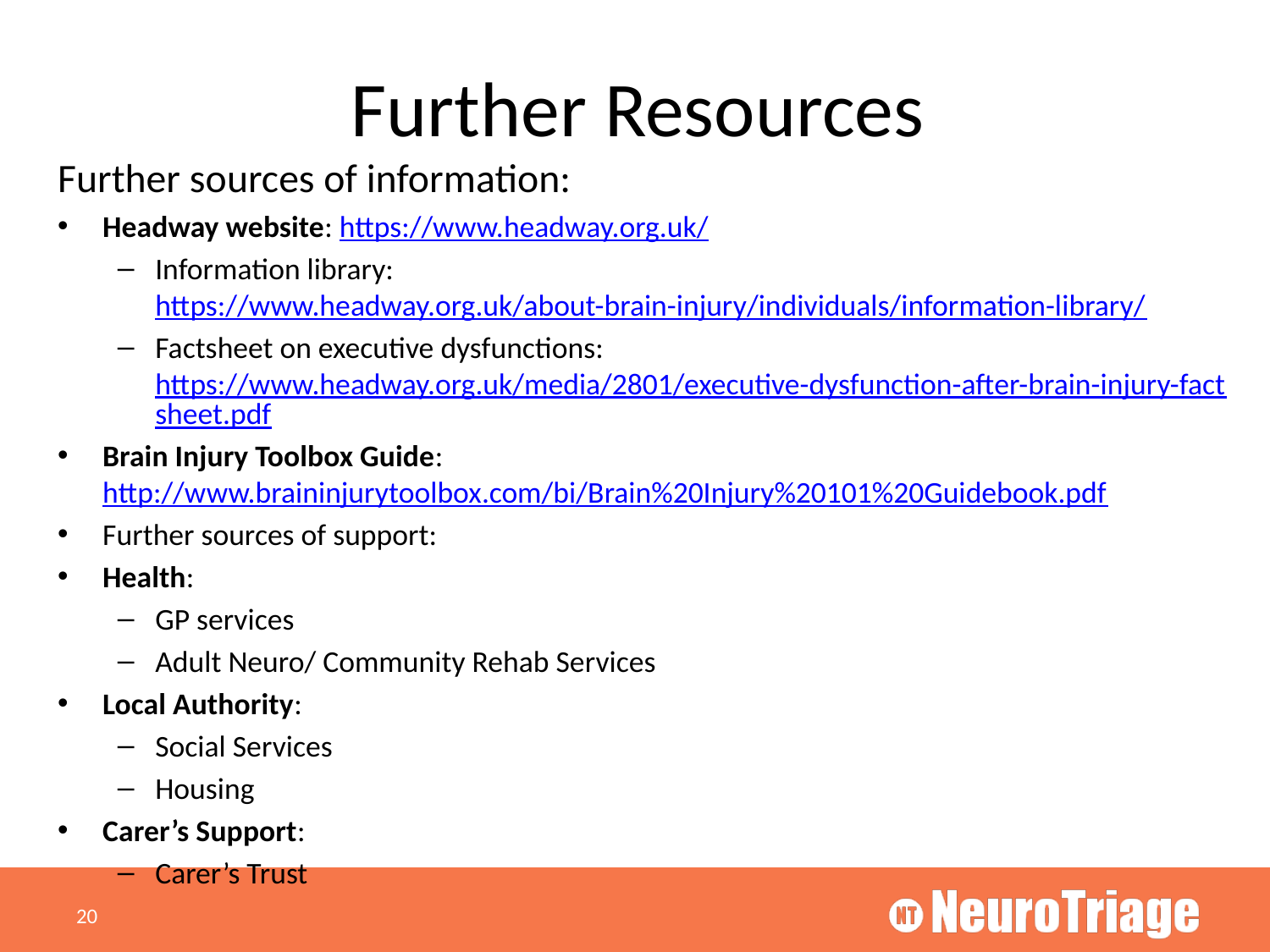

# Further Resources
Further sources of information:
Headway website: https://www.headway.org.uk/
Information library: https://www.headway.org.uk/about-brain-injury/individuals/information-library/
Factsheet on executive dysfunctions: https://www.headway.org.uk/media/2801/executive-dysfunction-after-brain-injury-factsheet.pdf
Brain Injury Toolbox Guide: http://www.braininjurytoolbox.com/bi/Brain%20Injury%20101%20Guidebook.pdf
Further sources of support:
Health:
GP services
Adult Neuro/ Community Rehab Services
Local Authority:
Social Services
Housing
Carer’s Support:
Carer’s Trust

20